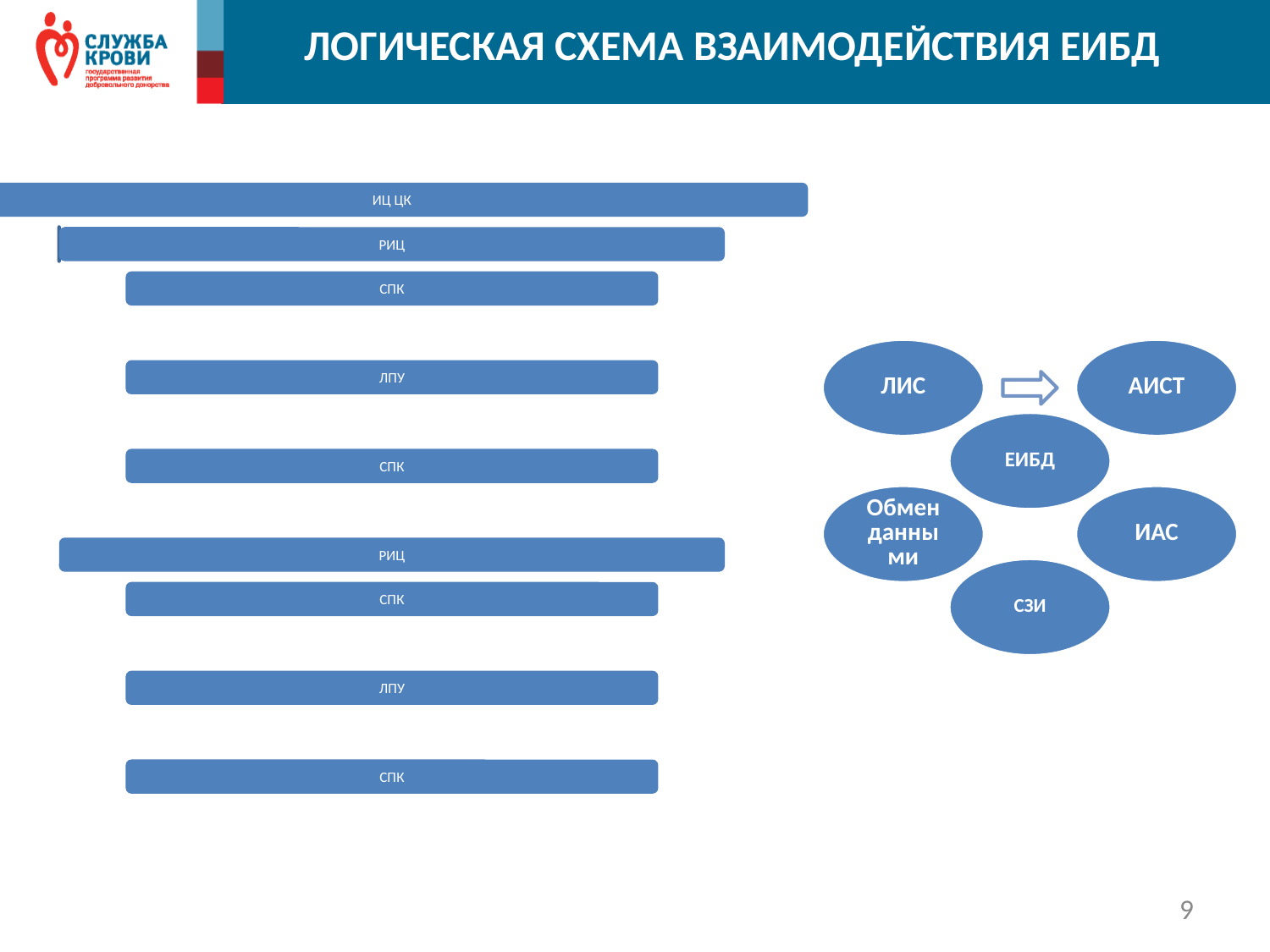

# Логическая схема взаимодействия ЕИБД
ИЦ ЦК
РИЦ
РИЦ
СПК
ЛПУ
СПК
СПК
ЛПУ
СПК
ЕИБД
АИСТ
ИАС
Обмен данными
ЛИС
СЗИ
9